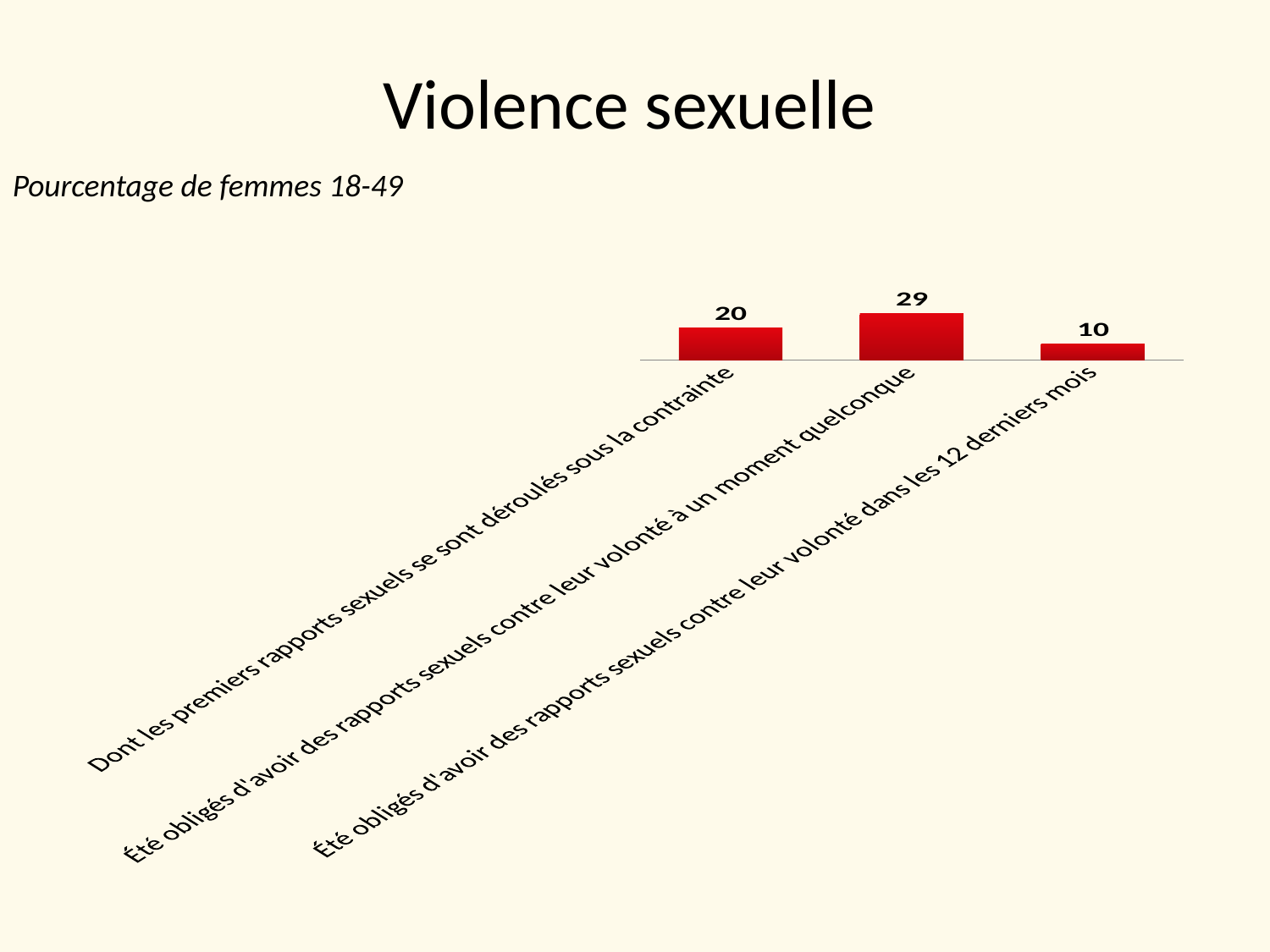

# Violence sexuelle
Pourcentage de femmes 18-49

### Chart

| Category | Series 1 |
|---|---|
| Dont les premiers rapports sexuels se sont déroulés sous la contrainte | 20.0 |
| Été obligés d'avoir des rapports sexuels contre leur volonté à un moment quelconque | 29.0 |
| Été obligés d'avoir des rapports sexuels contre leur volonté dans les 12 derniers mois | 10.0 |